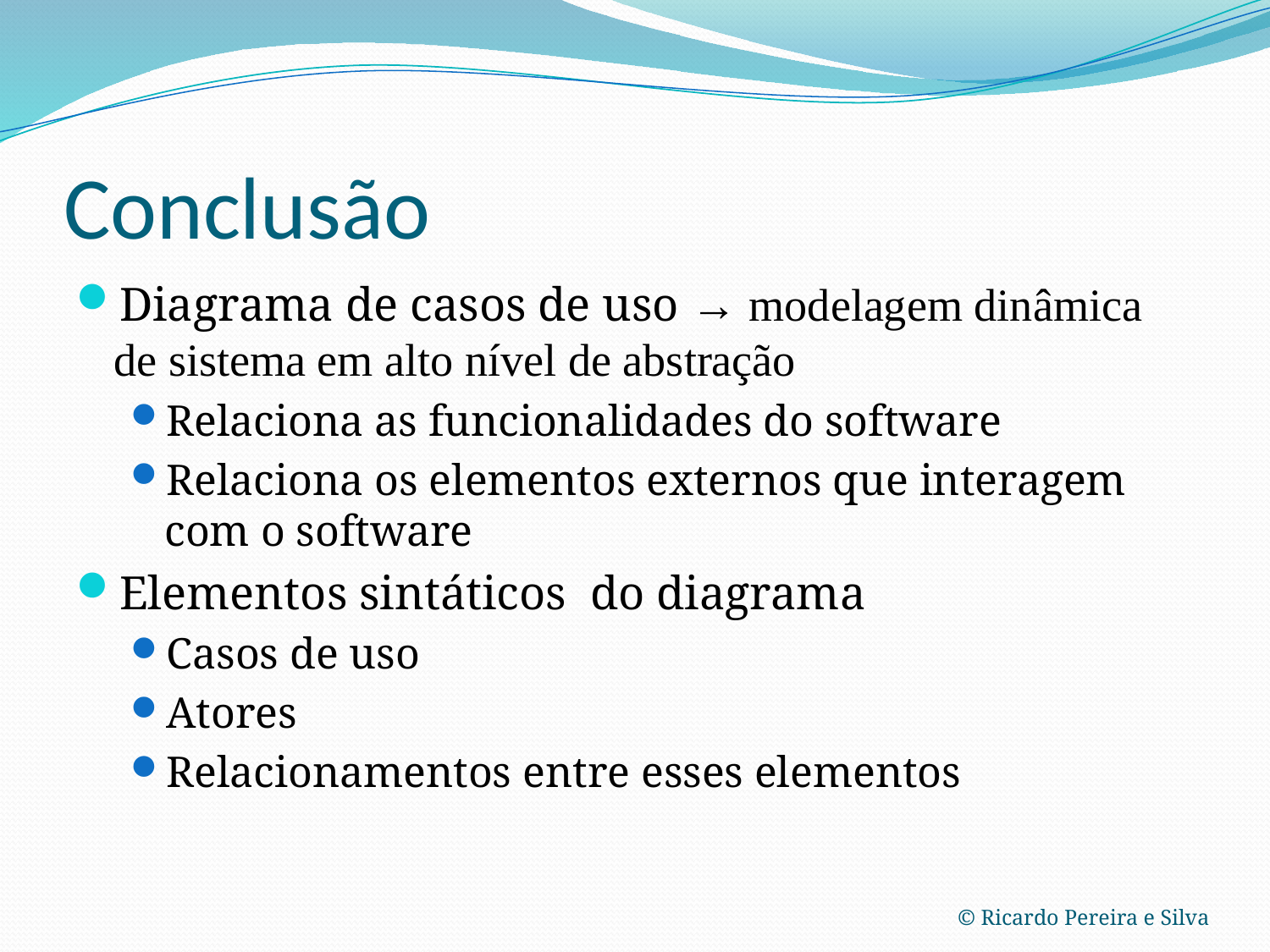

# Conclusão
Diagrama de casos de uso → modelagem dinâmica de sistema em alto nível de abstração
Relaciona as funcionalidades do software
Relaciona os elementos externos que interagem com o software
Elementos sintáticos  do diagrama
Casos de uso
Atores
Relacionamentos entre esses elementos
© Ricardo Pereira e Silva